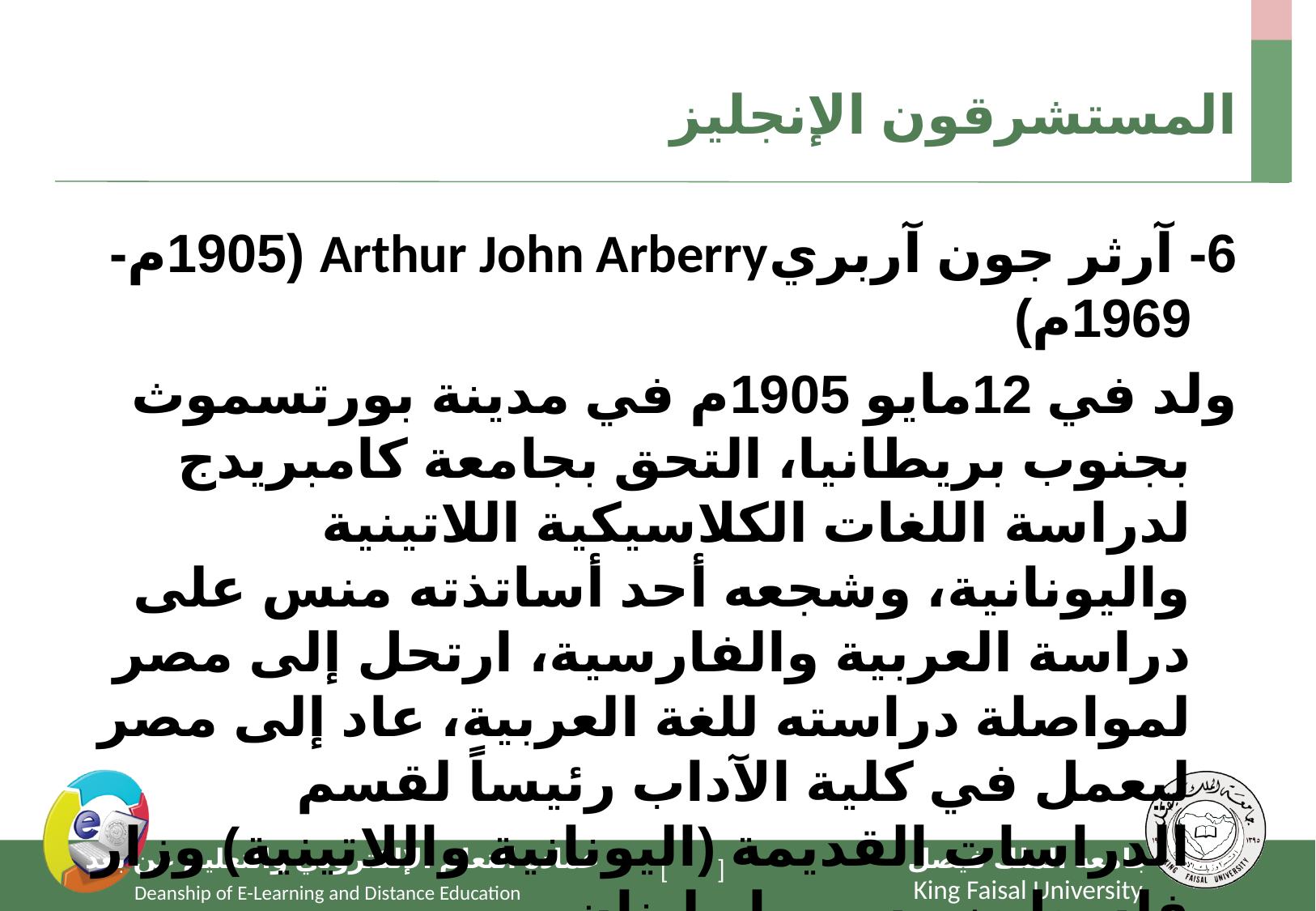

# المستشرقون الإنجليز
6- آرثر جون آربريArthur John Arberry (1905م-1969م)
ولد في 12مايو 1905م في مدينة بورتسموث بجنوب بريطانيا، التحق بجامعة كامبريدج لدراسة اللغات الكلاسيكية اللاتينية واليونانية، وشجعه أحد أساتذته منس على دراسة العربية والفارسية، ارتحل إلى مصر لمواصلة دراسته للغة العربية، عاد إلى مصر ليعمل في كلية الآداب رئيساً لقسم الدراسات القديمة (اليونانية واللاتينية) وزار فلسطين وسوريا ولبنان.
اهتم بالأدب العربي فترجم مسرحية مجنون ليلي لأحمد شوقي كما حقق كتاب (التعرف إلى أهل التصوف) واصل اهتمامه بالتصوف وذلك بنشره كتاب (المواقف والمخاطبات) للنفري وترجمه إلى الإنجليزية.
عمل آربري مع وزارة الحرب البريطانية في أثناء الحرب العالمية الثانية مهتماً بشؤون الإعلام والرقابة البريدية، وأصدر كتابه (المستشرقون البريطانيون) سنة 1943م تولى منصب أستاذ كرسي اللغة العربية في مدرسة الدراسات الشرقية والأفريقية، ثم انتقل لجامعة كمبردج ليحتل منصب أستاذ كرسي اللغة العربية في هذه الجامعة.
ولعل من أبرز جهود آربري ترجمته لمعاني القرآن الكريم حيث أصدر أولاً مختارات من بعض آيات القرآن الكريم مع مقدمة طويلة ثم أكمل الترجمة وأصدرها عام 1955م.